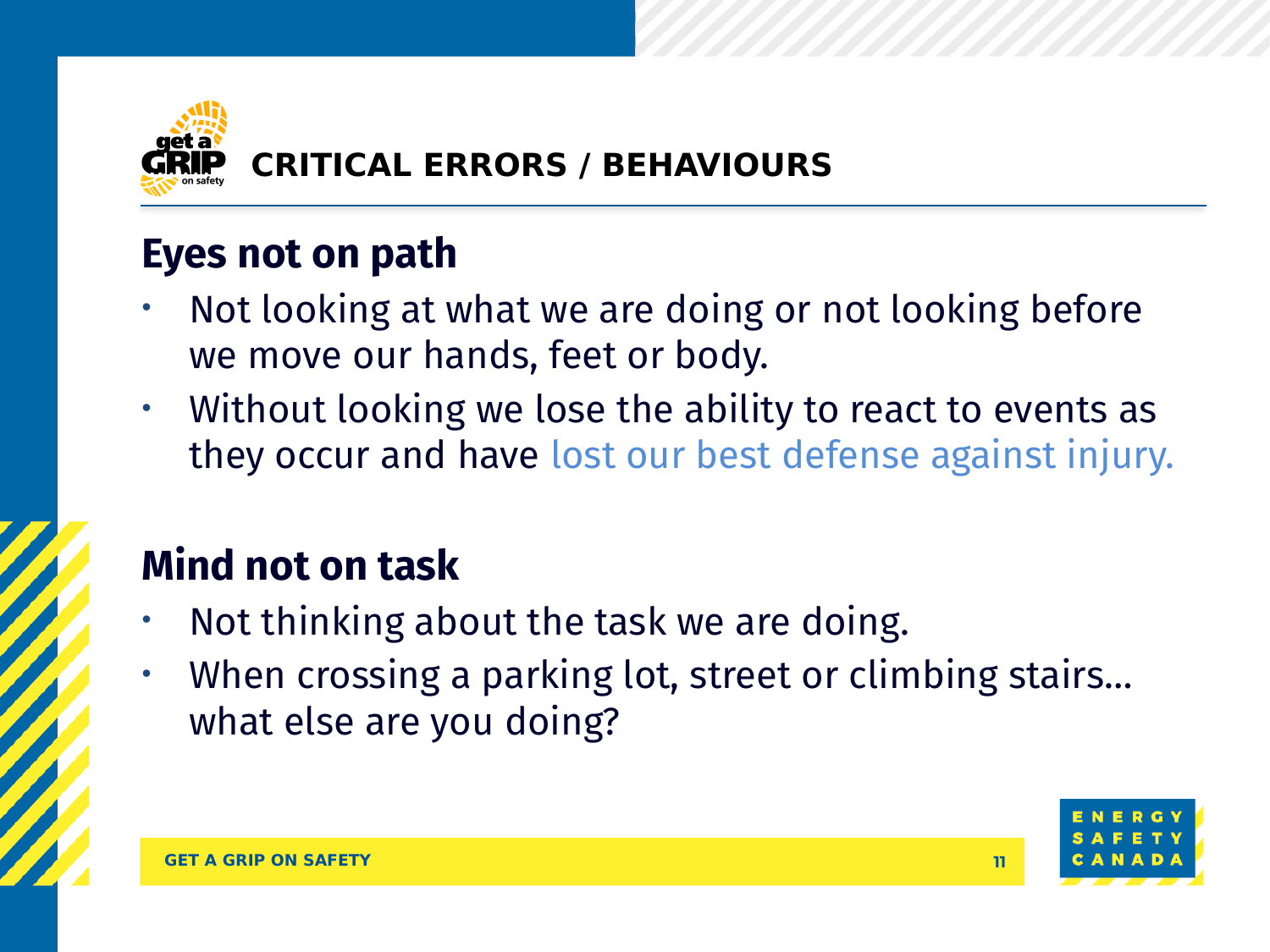

# Critical errors / behaviours
Eyes not on path
Not looking at what we are doing or not looking before we move our hands, feet or body.
Without looking we lose the ability to react to events as they occur and have lost our best defense against injury.

Mind not on task
Not thinking about the task we are doing.
When crossing a parking lot, street or climbing stairs…what else are you doing?
Get a grip on safety
11